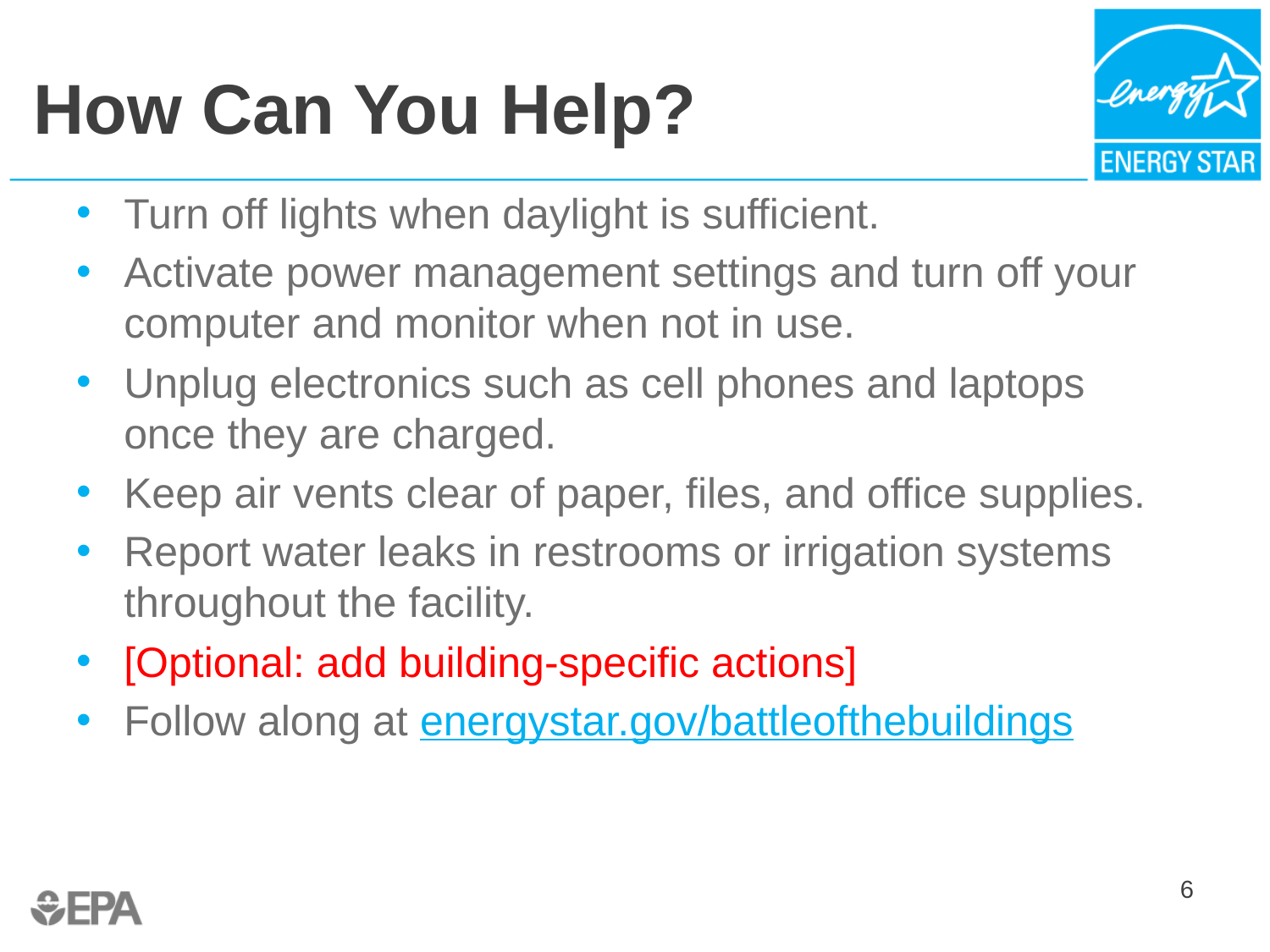

# How Can You Help?
Turn off lights when daylight is sufficient.
Activate power management settings and turn off your computer and monitor when not in use.
Unplug electronics such as cell phones and laptops once they are charged.
Keep air vents clear of paper, files, and office supplies.
Report water leaks in restrooms or irrigation systems throughout the facility.
[Optional: add building-specific actions]
Follow along at energystar.gov/battleofthebuildings

6